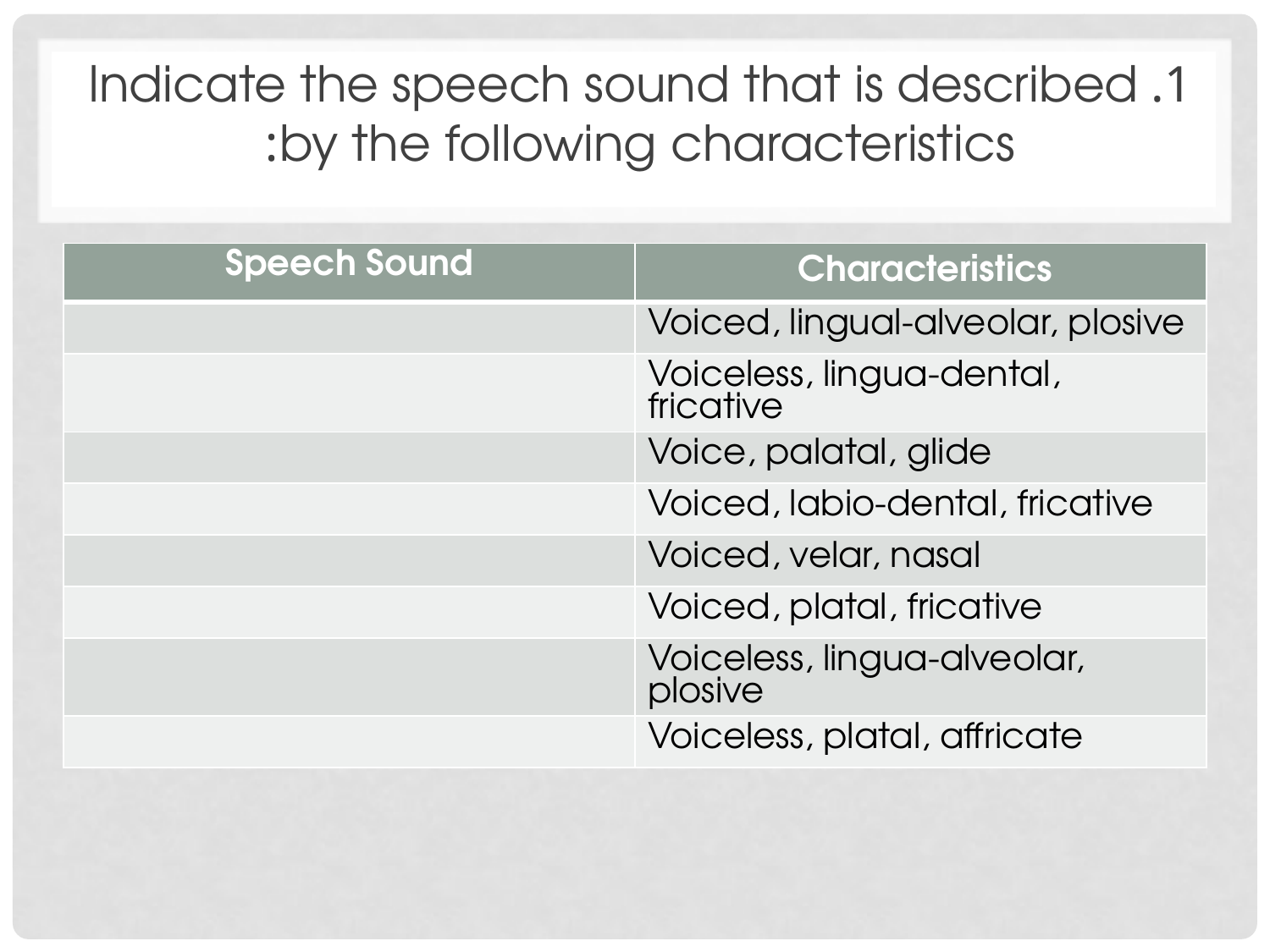

1. Indicate the speech sound that is described by the following characteristics:
| Speech Sound | Characteristics |
| --- | --- |
|  | Voiced, lingual-alveolar, plosive |
|  | Voiceless, lingua-dental, fricative |
|  | Voice, palatal, glide |
|  | Voiced, labio-dental, fricative |
|  | Voiced, velar, nasal |
|  | Voiced, platal, fricative |
|  | Voiceless, lingua-alveolar, plosive |
|  | Voiceless, platal, affricate |